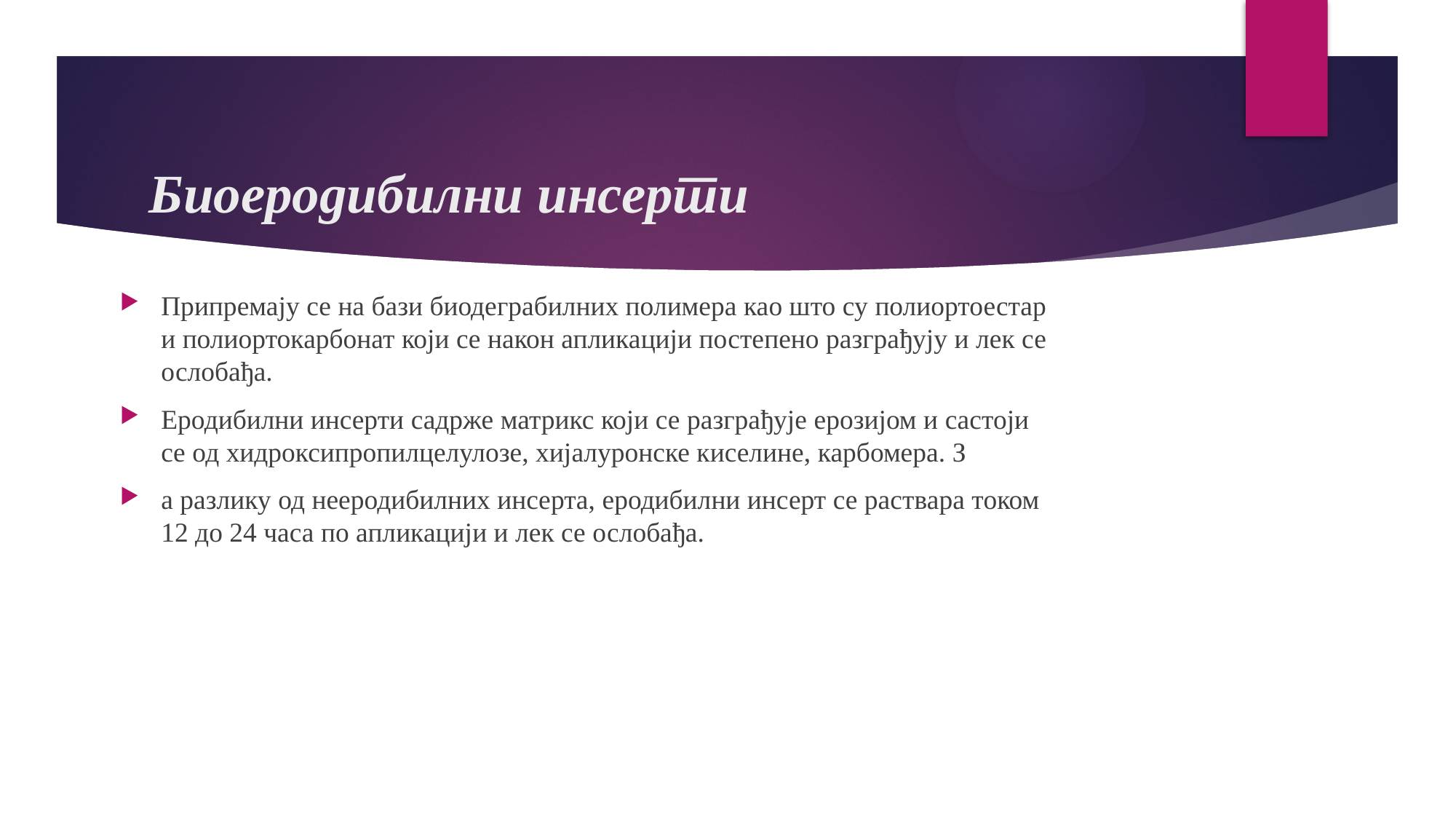

# Биоеродибилни инсерти
Припремају се на бази биодеграбилних полимера као што су полиортоестар и полиортокарбонат који се након апликацији постепено разграђују и лек се ослобађа.
Еродибилни инсерти садрже матрикс који се разграђује ерозијом и састоји се од хидроксипропилцелулозе, хијалуронске киселине, карбомера. З
а разлику од нееродибилних инсерта, еродибилни инсерт се раствара током 12 до 24 часа по апликацији и лек се ослобађа.